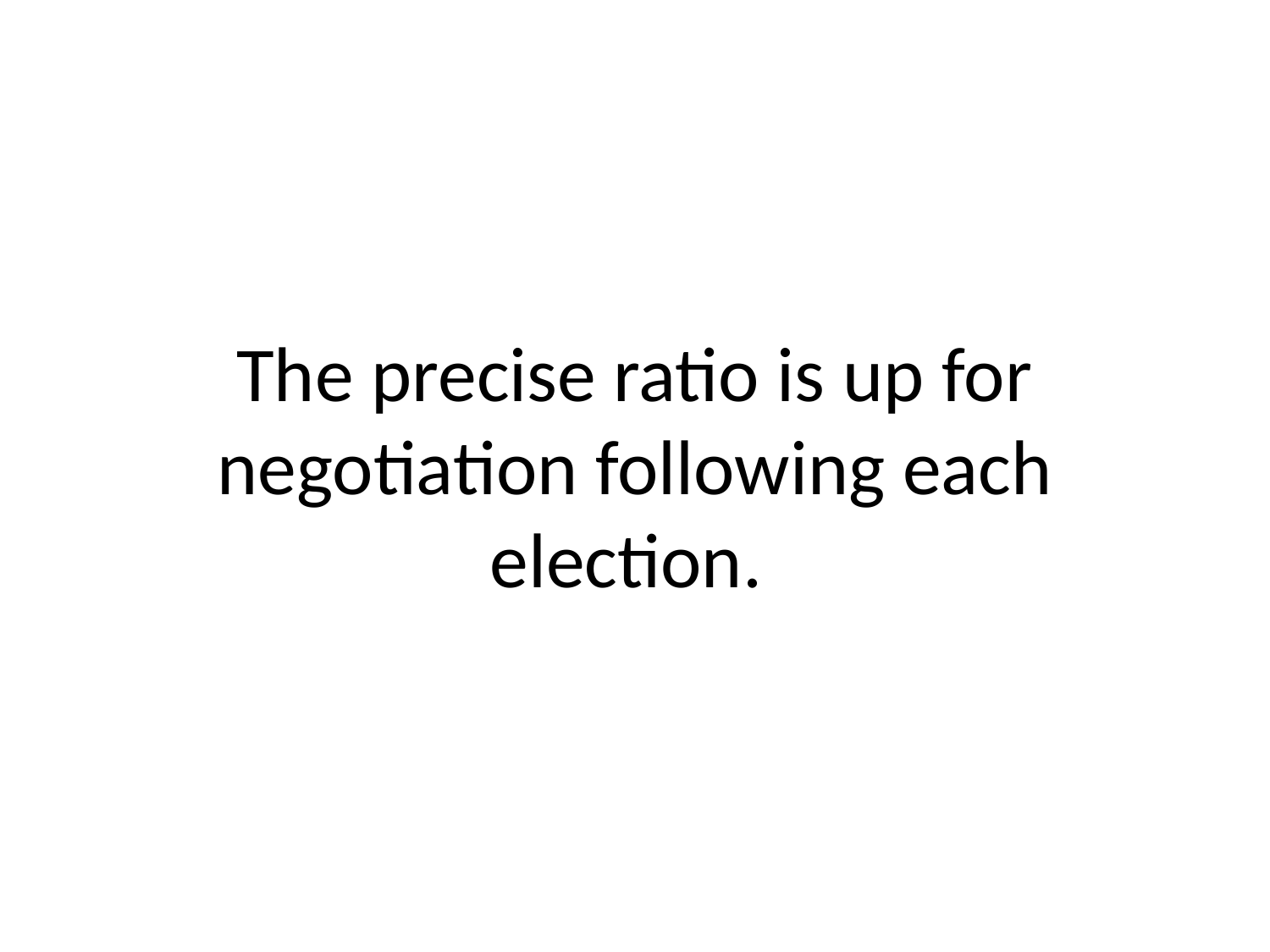

# The precise ratio is up for negotiation following each election.